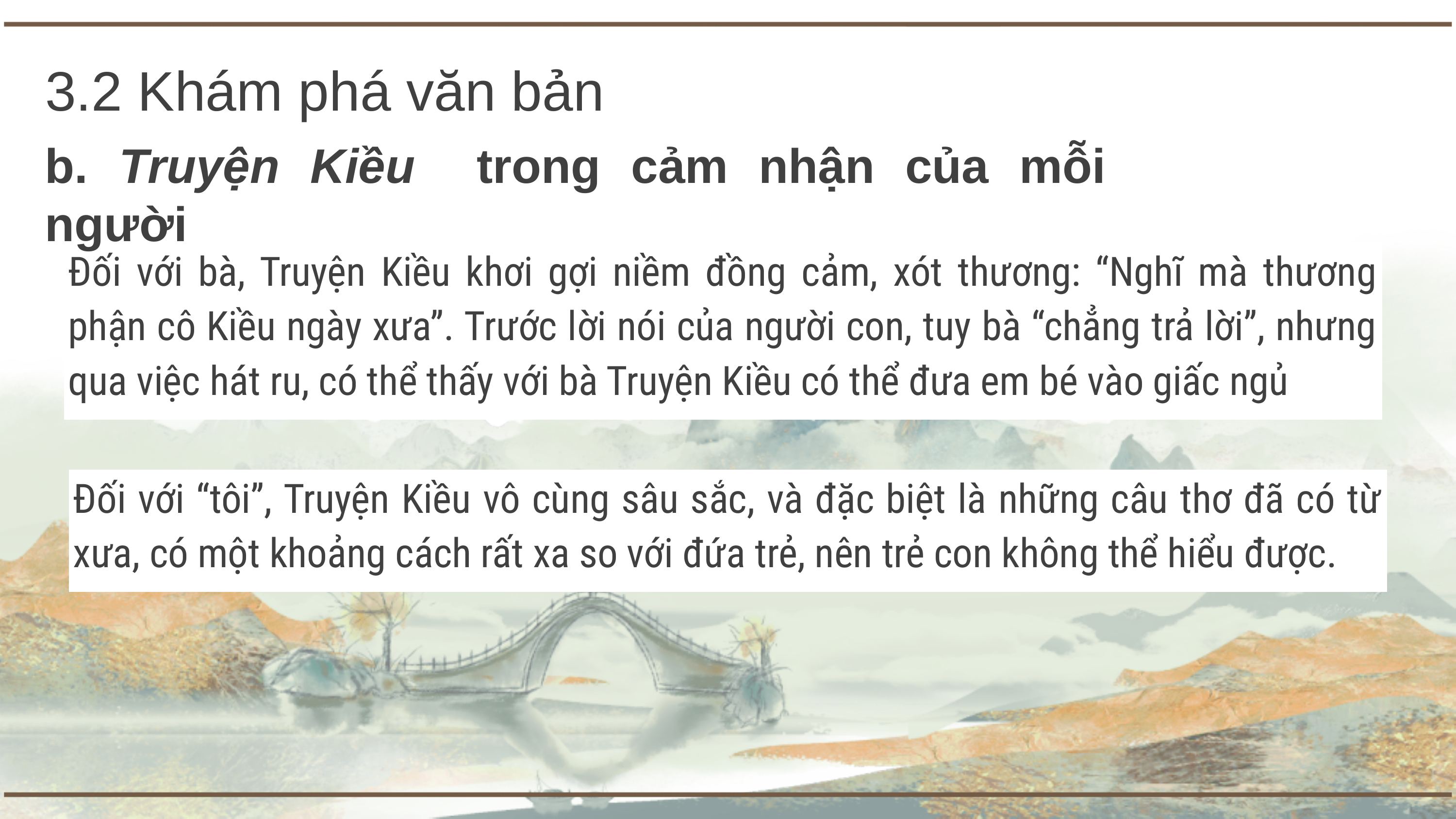

3.2 Khám phá văn bản
b. Truyện Kiều  trong cảm nhận của mỗi người

Đối với bà, Truyện Kiều khơi gợi niềm đồng cảm, xót thương: “Nghĩ mà thương phận cô Kiều ngày xưa”. Trước lời nói của người con, tuy bà “chẳng trả lời”, nhưng qua việc hát ru, có thể thấy với bà Truyện Kiều có thể đưa em bé vào giấc ngủ

Đối với “tôi”, Truyện Kiều vô cùng sâu sắc, và đặc biệt là những câu thơ đã có từ xưa, có một khoảng cách rất xa so với đứa trẻ, nên trẻ con không thể hiểu được.